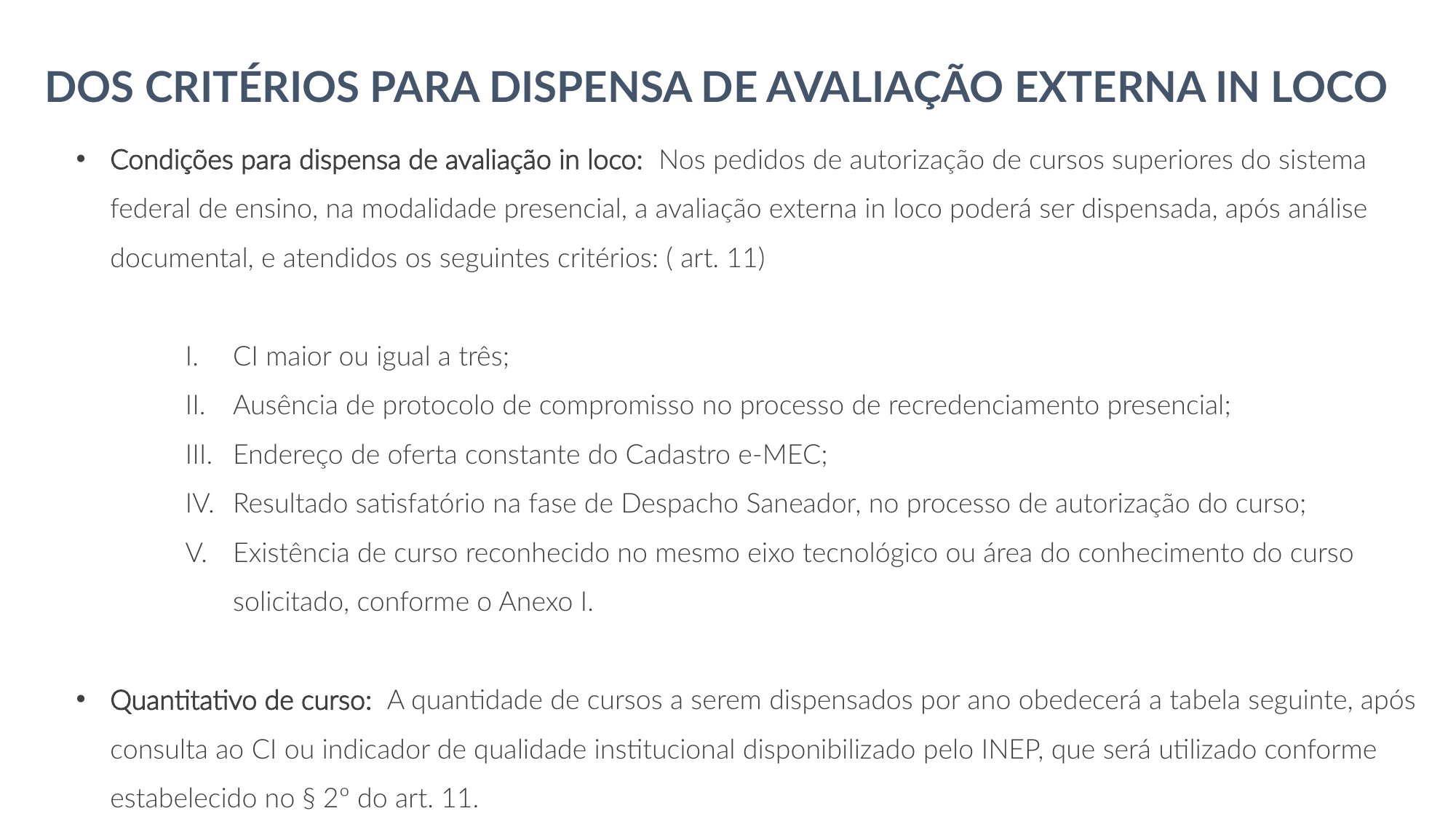

DOS CRITÉRIOS PARA DISPENSA DE AVALIAÇÃO EXTERNA IN LOCO
Condições para dispensa de avaliação in loco:  Nos pedidos de autorização de cursos superiores do sistema federal de ensino, na modalidade presencial, a avaliação externa in loco poderá ser dispensada, após análise documental, e atendidos os seguintes critérios: ( art. 11)

CI maior ou igual a três;
Ausência de protocolo de compromisso no processo de recredenciamento presencial;
Endereço de oferta constante do Cadastro e-MEC;
Resultado satisfatório na fase de Despacho Saneador, no processo de autorização do curso;
Existência de curso reconhecido no mesmo eixo tecnológico ou área do conhecimento do curso solicitado, conforme o Anexo I.

Quantitativo de curso:  A quantidade de cursos a serem dispensados por ano obedecerá a tabela seguinte, após consulta ao CI ou indicador de qualidade institucional disponibilizado pelo INEP, que será utilizado conforme estabelecido no § 2º do art. 11.